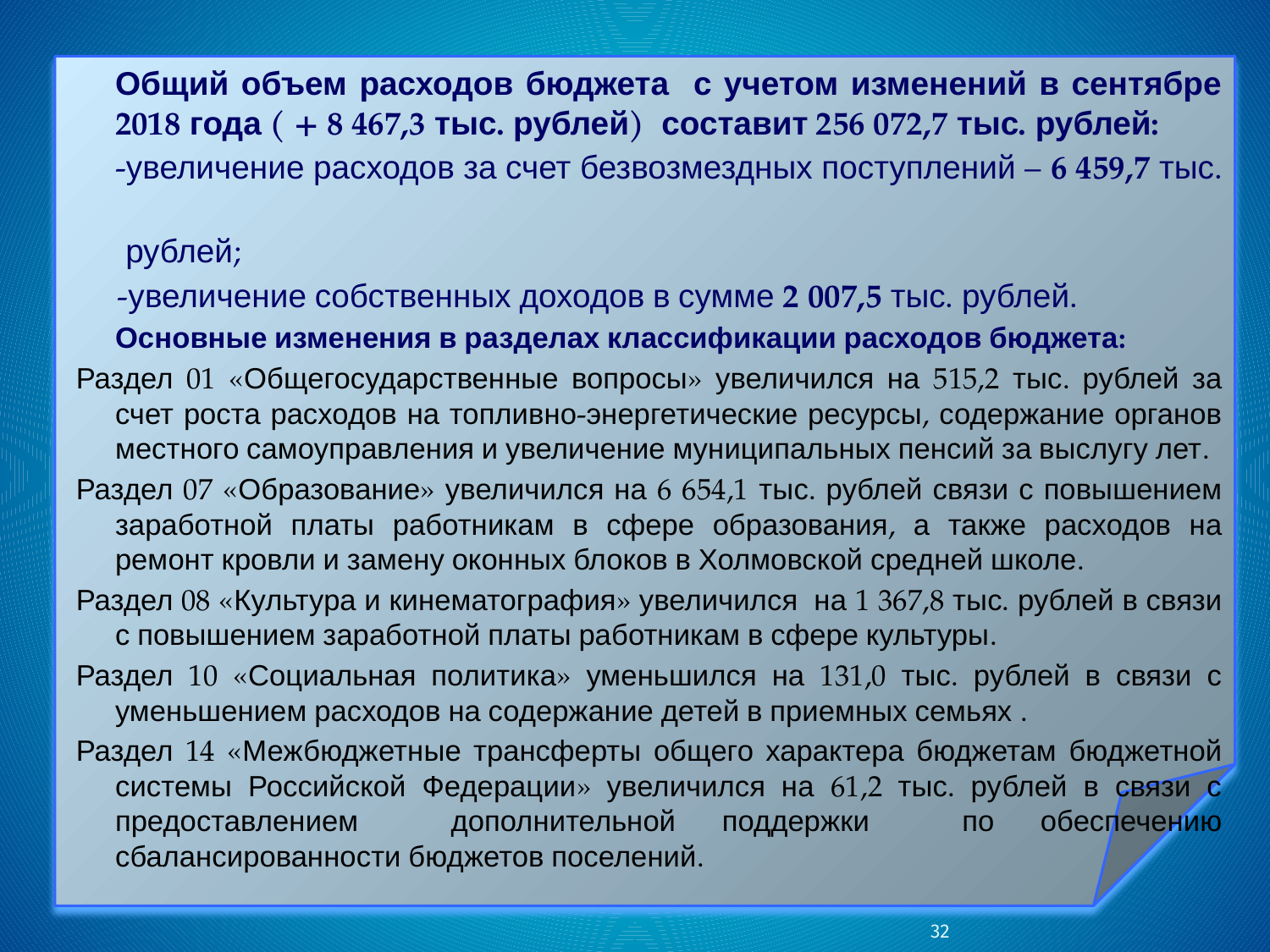

Общий объем расходов бюджета  с учетом изменений в сентябре 2018 года ( + 8 467,3 тыс. рублей)  составит 256 072,7 тыс. рублей:
	-увеличение расходов за счет безвозмездных поступлений – 6 459,7 тыс.
      рублей;
     -увеличение собственных доходов в сумме 2 007,5 тыс. рублей.
		Основные изменения в разделах классификации расходов бюджета:
Раздел 01 «Общегосударственные вопросы» увеличился на 515,2 тыс. рублей за счет роста расходов на топливно-энергетические ресурсы, содержание органов местного самоуправления и увеличение муниципальных пенсий за выслугу лет.
Раздел 07 «Образование» увеличился на 6 654,1 тыс. рублей связи с повышением заработной платы работникам в сфере образования, а также расходов на ремонт кровли и замену оконных блоков в Холмовской средней школе.
Раздел 08 «Культура и кинематография» увеличился  на 1 367,8 тыс. рублей в связи с повышением заработной платы работникам в сфере культуры.
Раздел 10 «Социальная политика» уменьшился на 131,0 тыс. рублей в связи с уменьшением расходов на содержание детей в приемных семьях .
Раздел 14 «Межбюджетные трансферты общего характера бюджетам бюджетной системы Российской Федерации» увеличился на 61,2 тыс. рублей в связи с предоставлением  дополнительной поддержки  по обеспечению сбалансированности бюджетов поселений.
32